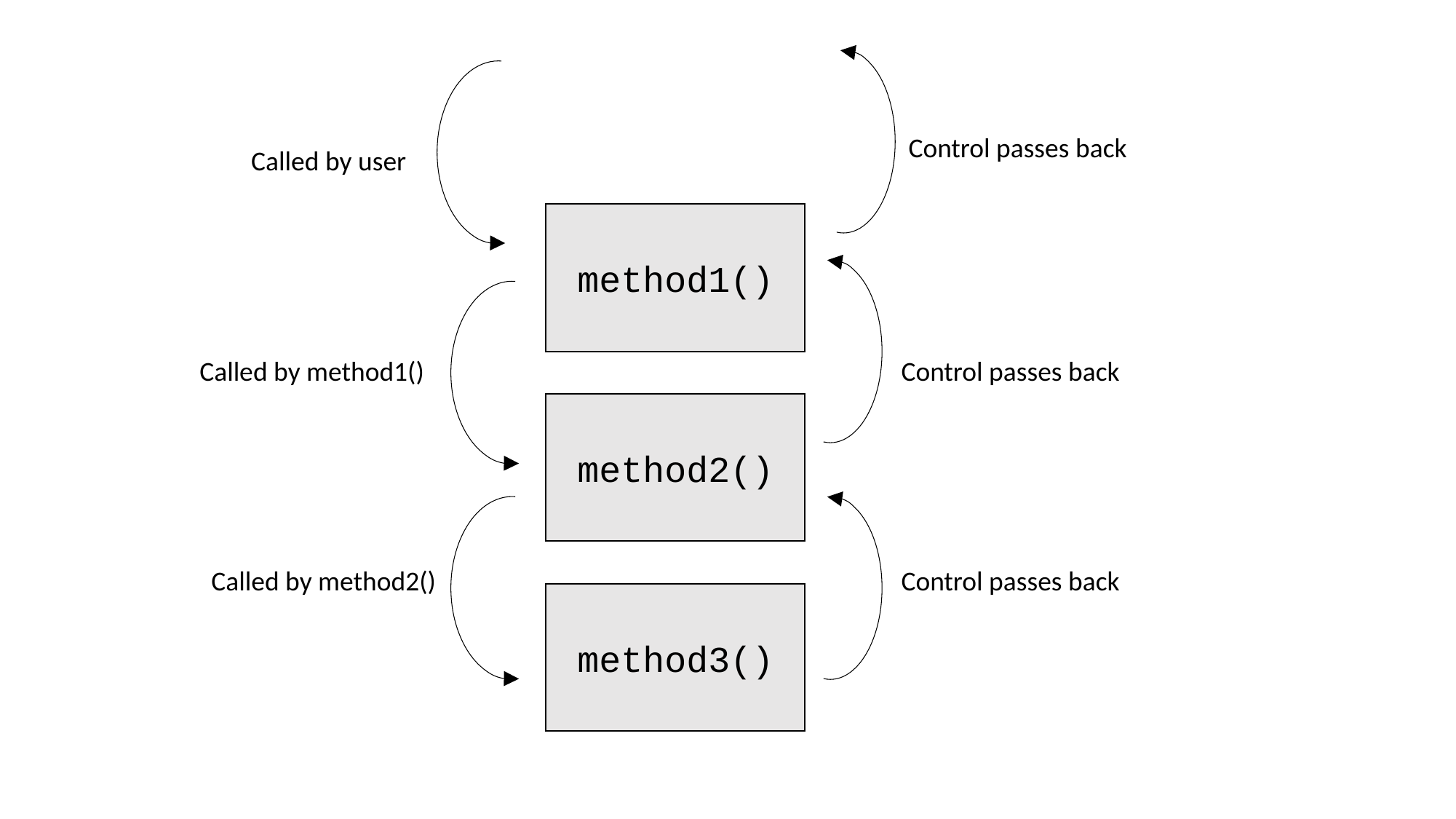

Control passes back
Called by user
method1()

Called by method1()
Control passes back
method2()

Called by method2()
Control passes back
method3()